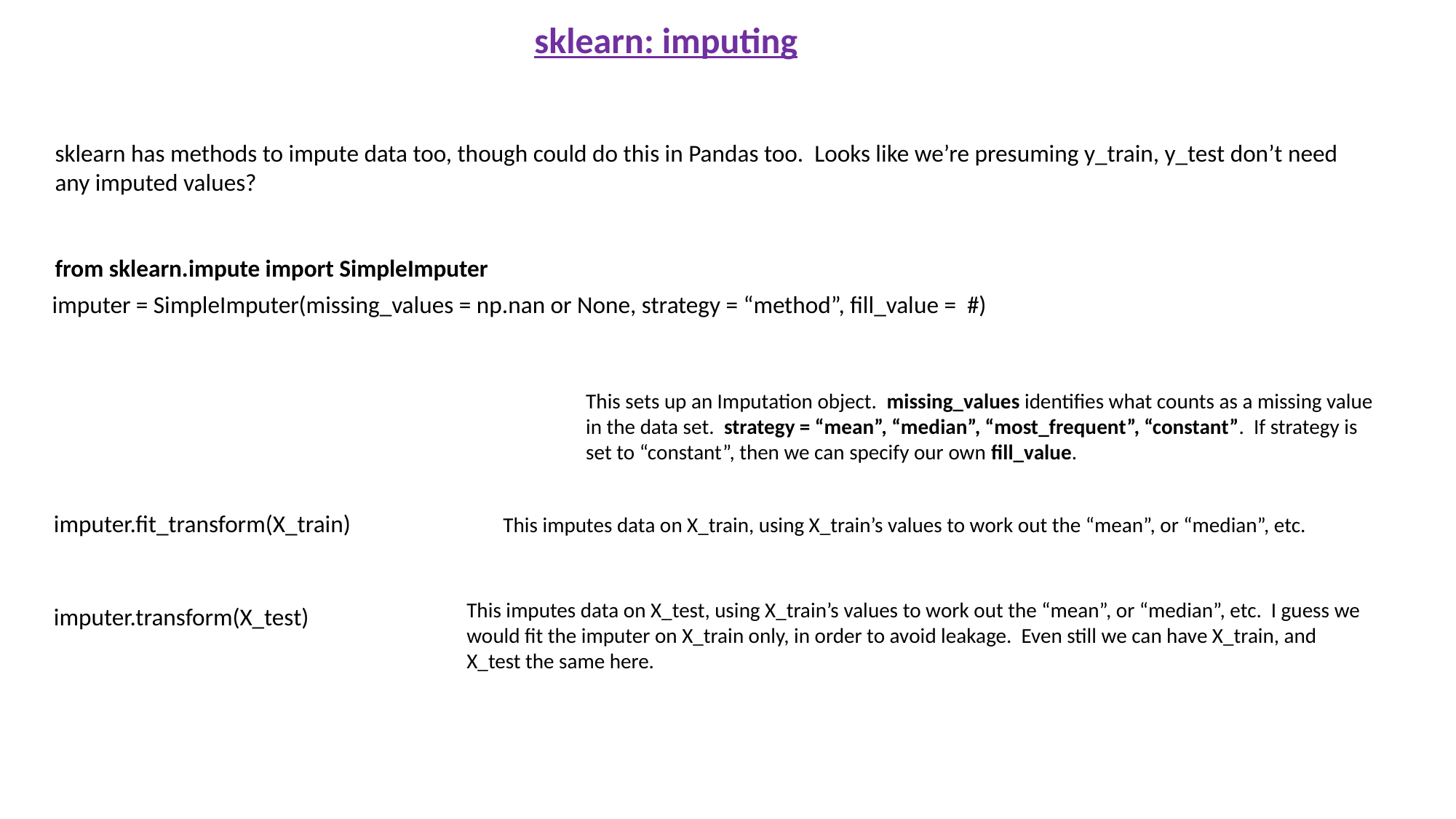

sklearn: imputing
sklearn has methods to impute data too, though could do this in Pandas too.  Looks like we’re presuming y_train, y_test don’t need any imputed values?
from sklearn.impute import SimpleImputer
imputer = SimpleImputer(missing_values = np.nan or None, strategy = “method”, fill_value =  #)
This sets up an Imputation object.  missing_values identifies what counts as a missing value in the data set.  strategy = “mean”, “median”, “most_frequent”, “constant”.  If strategy is set to “constant”, then we can specify our own fill_value.
imputer.fit_transform(X_train)
This imputes data on X_train, using X_train’s values to work out the “mean”, or “median”, etc.
This imputes data on X_test, using X_train’s values to work out the “mean”, or “median”, etc.  I guess we would fit the imputer on X_train only, in order to avoid leakage.  Even still we can have X_train, and X_test the same here.
imputer.transform(X_test)